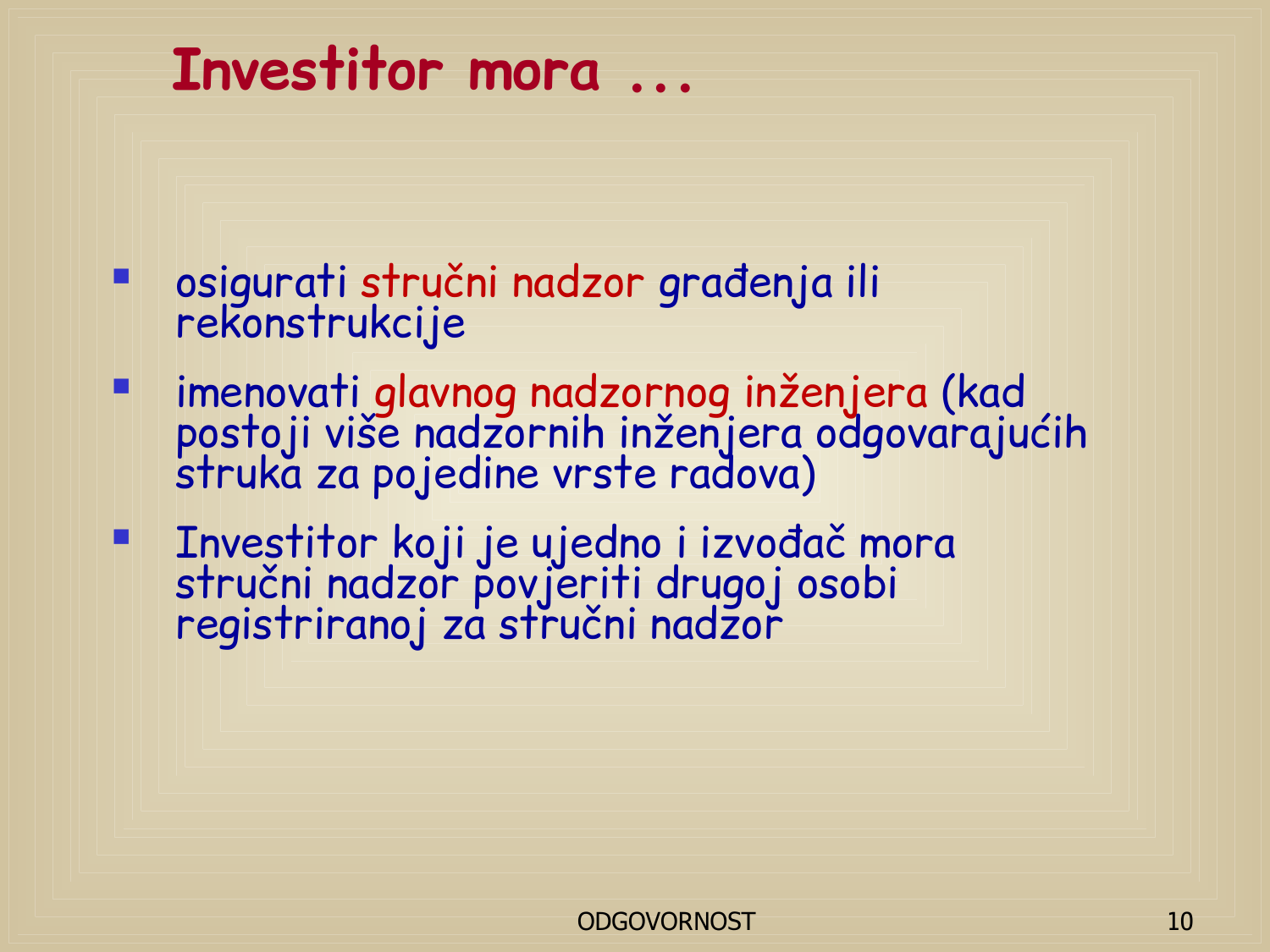

# Investitor mora ...
osigurati stručni nadzor građenja ili rekonstrukcije

imenovati glavnog nadzornog inženjera (kad postoji više nadzornih inženjera odgovarajućih struka za pojedine vrste radova)

Investitor koji je ujedno i izvođač mora stručni nadzor povjeriti drugoj osobi registriranoj za stručni nadzor
ODGOVORNOST
10